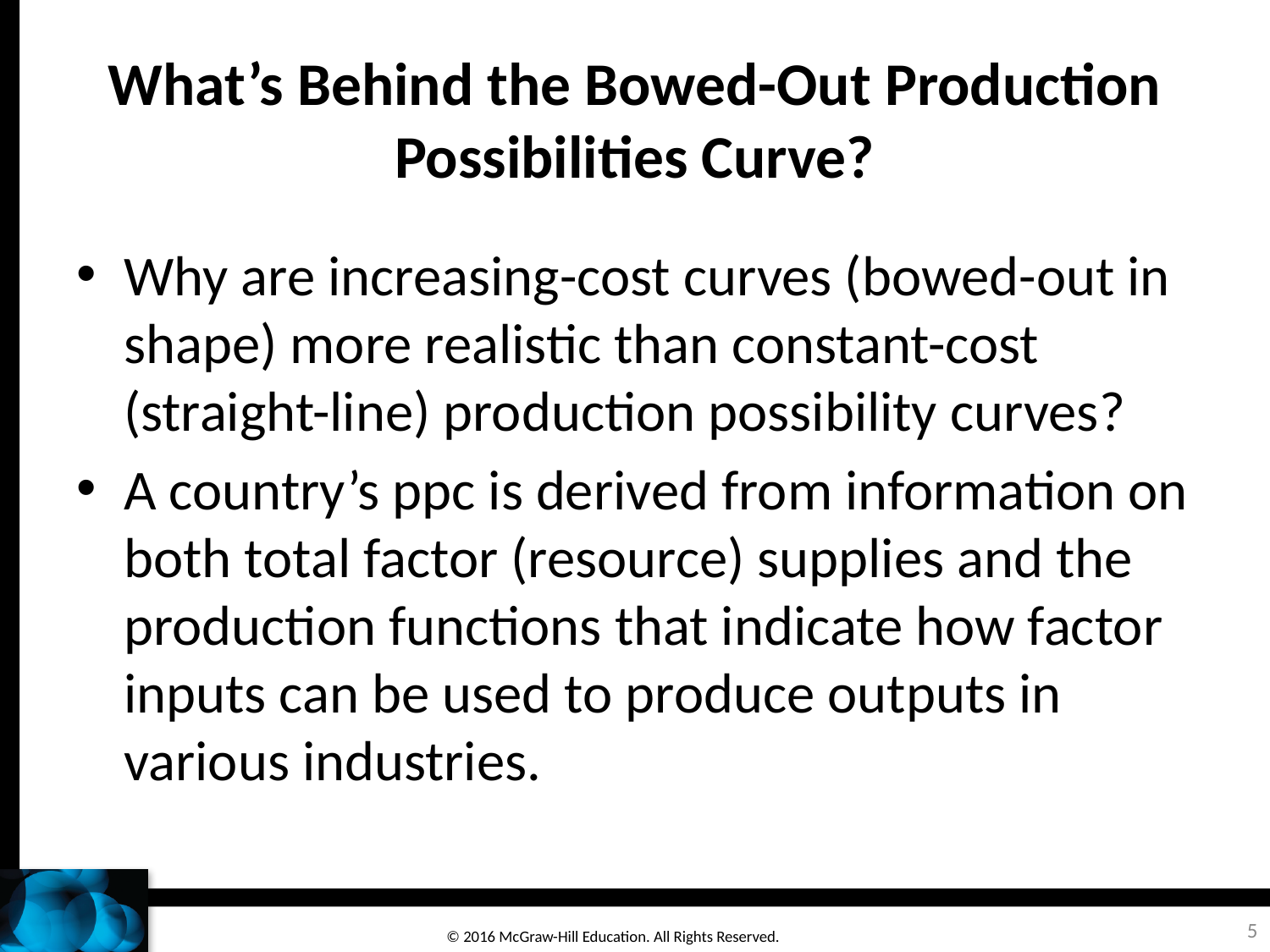

# What’s Behind the Bowed-Out Production Possibilities Curve?
Why are increasing-cost curves (bowed-out in shape) more realistic than constant-cost (straight-line) production possibility curves?
A country’s ppc is derived from information on both total factor (resource) supplies and the production functions that indicate how factor inputs can be used to produce outputs in various industries.
5
© 2016 McGraw-Hill Education. All Rights Reserved.